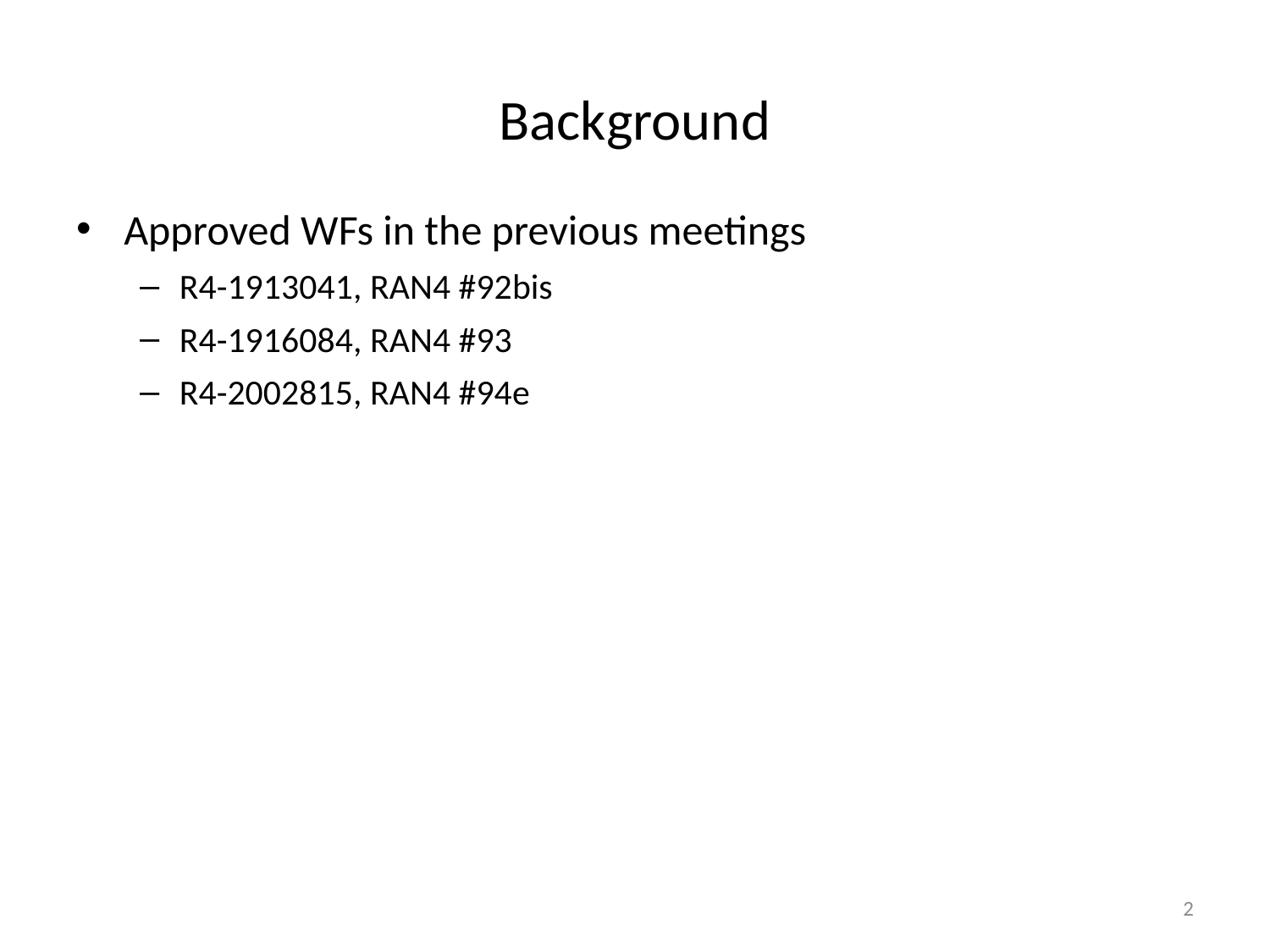

# Background
Approved WFs in the previous meetings
R4-1913041, RAN4 #92bis
R4-1916084, RAN4 #93
R4-2002815, RAN4 #94e

2